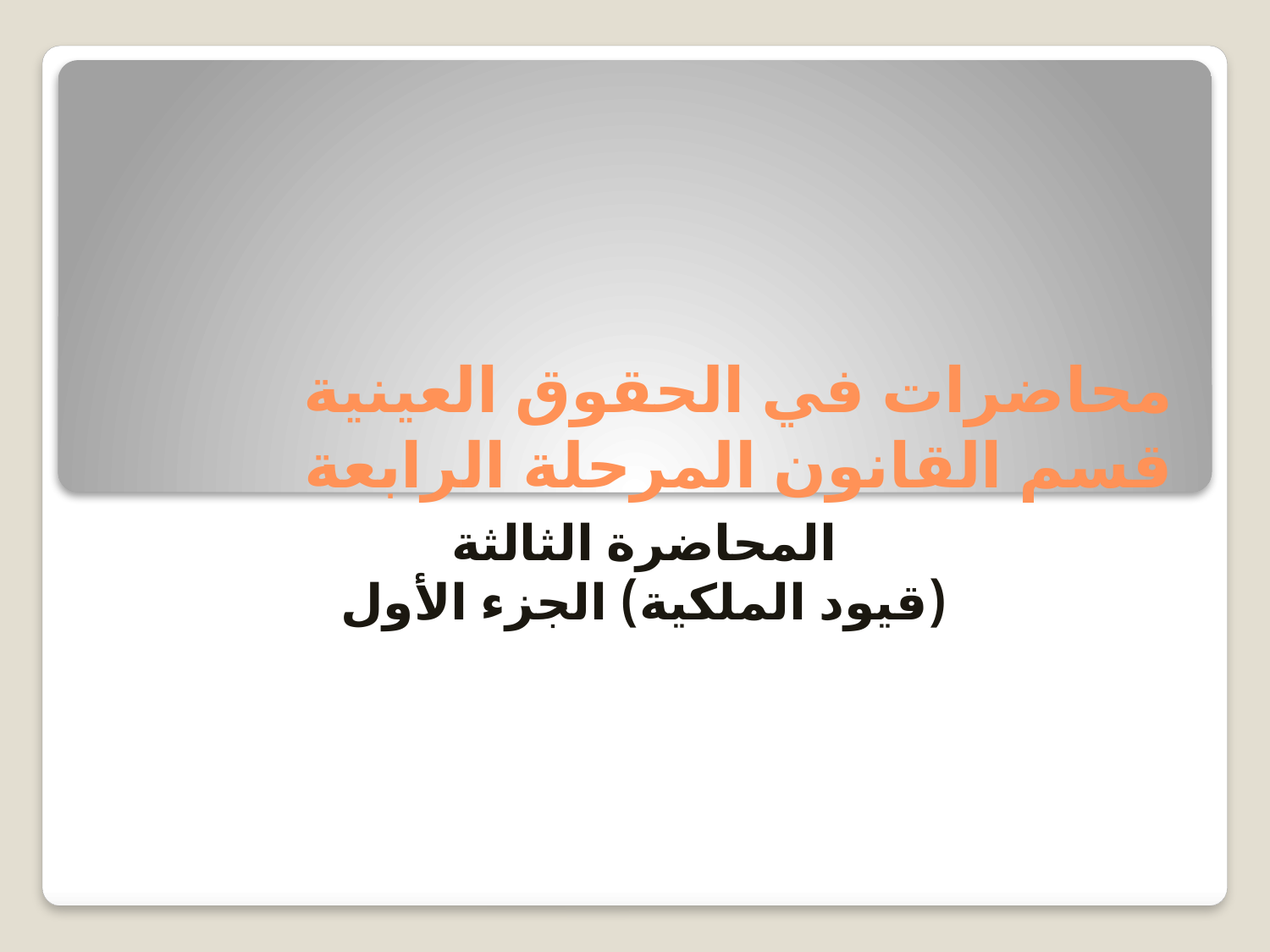

# محاضرات في الحقوق العينية قسم القانون المرحلة الرابعة
المحاضرة الثالثة
(قيود الملكية) الجزء الأول